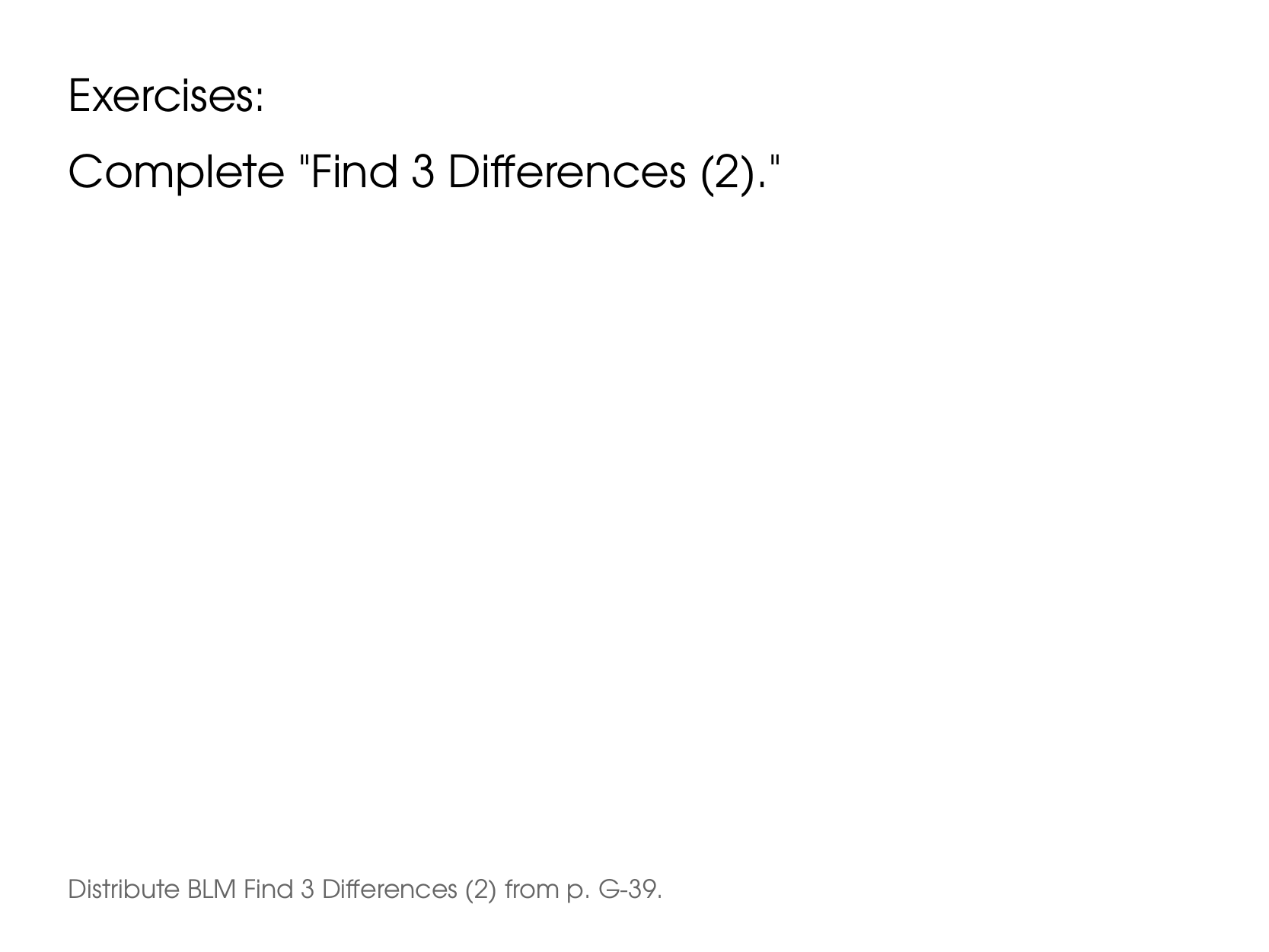

Exercises:
Complete "Find 3 Differences (2)."
Distribute BLM Find 3 Differences (2) from p. G-39.